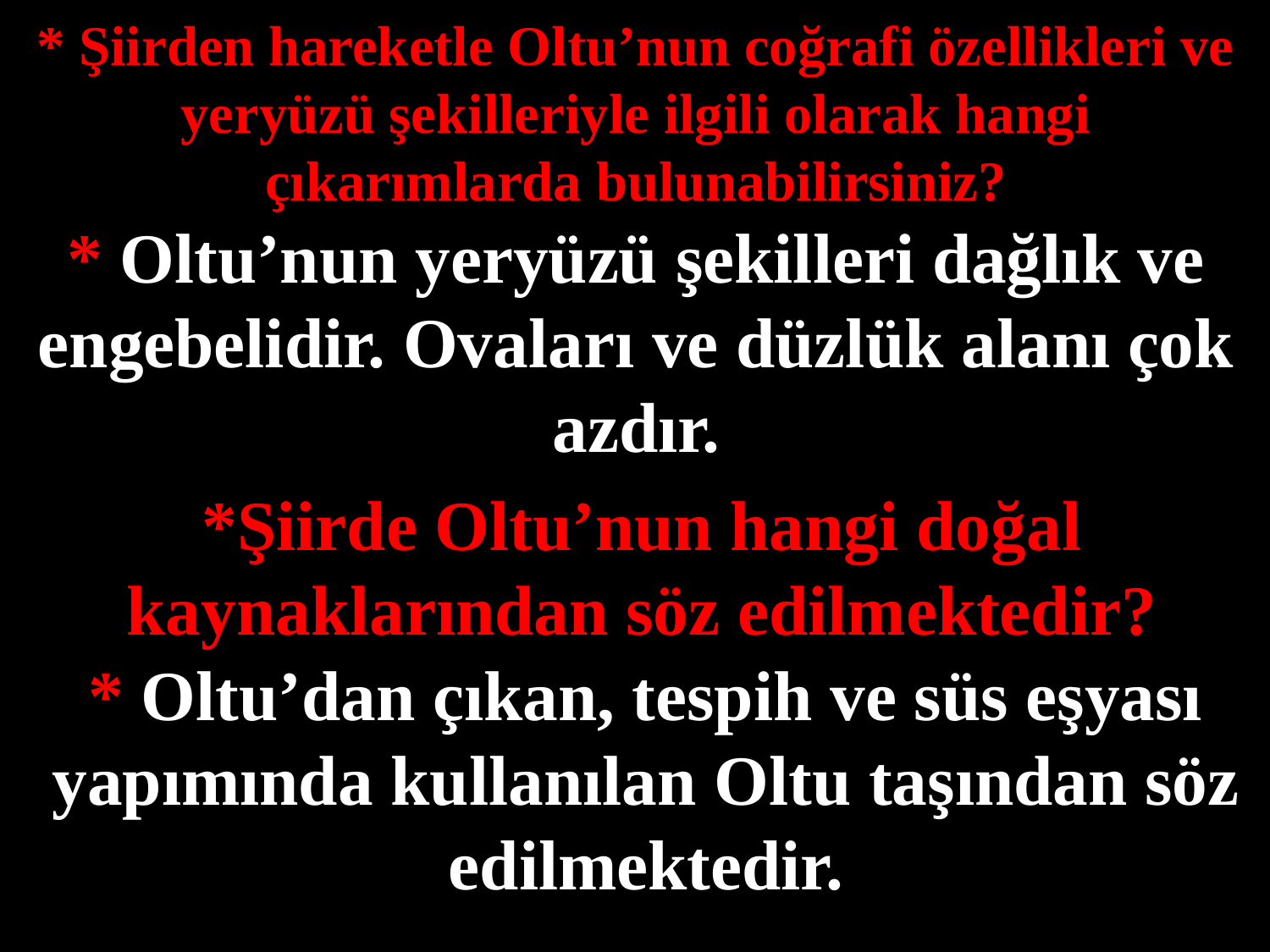

* Şiirden hareketle Oltu’nun coğrafi özellikleri ve yeryüzü şekilleriyle ilgili olarak hangi çıkarımlarda bulunabilirsiniz?
* Oltu’nun yeryüzü şekilleri dağlık ve engebelidir. Ovaları ve düzlük alanı çok azdır.
#
*Şiirde Oltu’nun hangi doğal kaynaklarından söz edilmektedir?
* Oltu’dan çıkan, tespih ve süs eşyası yapımında kullanılan Oltu taşından söz edilmektedir.